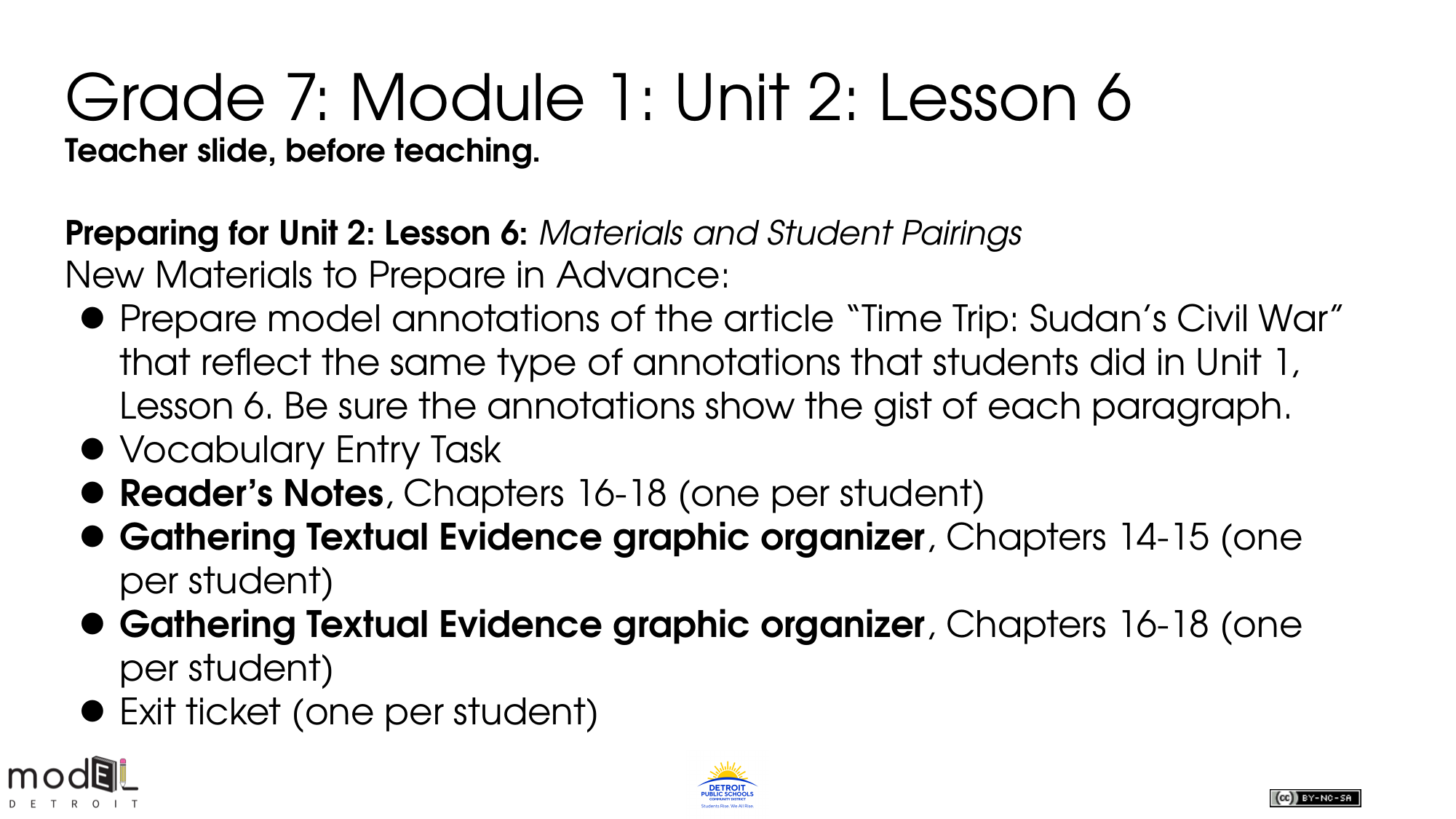

Grade 7: Module 1: Unit 2: Lesson 6
Teacher slide, before teaching.

Preparing for Unit 2: Lesson 6: Materials and Student Pairings
New Materials to Prepare in Advance:
Prepare model annotations of the article “Time Trip: Sudan’s Civil War” that reflect the same type of annotations that students did in Unit 1, Lesson 6. Be sure the annotations show the gist of each paragraph.
Vocabulary Entry Task
Reader’s Notes, Chapters 16-18 (one per student)
Gathering Textual Evidence graphic organizer, Chapters 14-15 (one per student)
Gathering Textual Evidence graphic organizer, Chapters 16-18 (one per student)
Exit ticket (one per student)